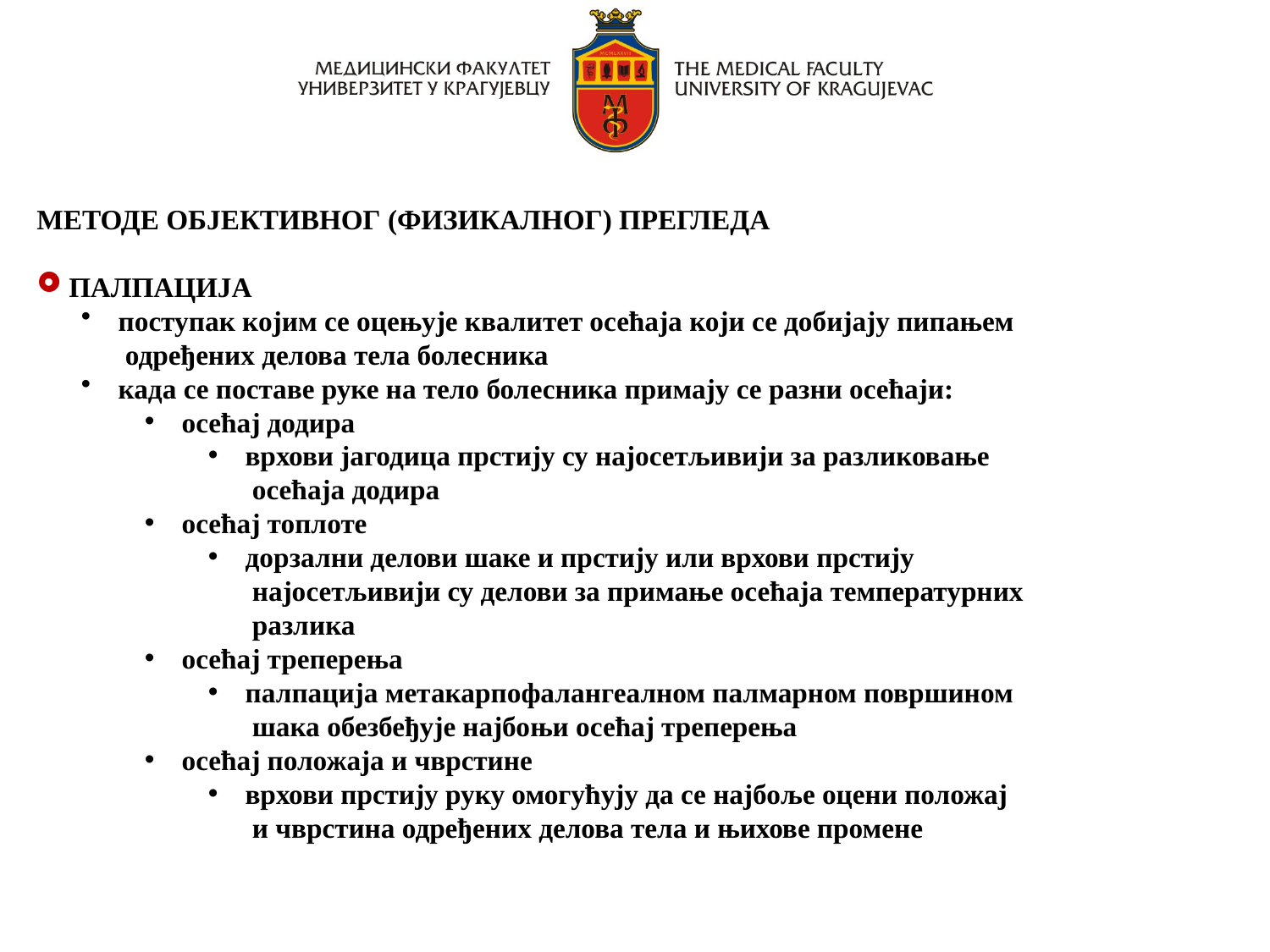

МЕТОДЕ ОБЈЕКТИВНОГ (ФИЗИКАЛНОГ) ПРЕГЛЕДА

 ПАЛПАЦИЈА
 поступак којим се оцењује квалитет осећаја који се добијају пипањем
  одређених делова тела болесника
 када се поставе руке на тело болесника примају се разни осећаји:
 осећај додира
 врхови јагодица прстију су најосетљивији за разликовање
  осећаја додира
 осећај топлоте
 дорзални делови шаке и прстију или врхови прстију
  најосетљивији су делови за примање осећаја температурних
  разлика
 осећај треперења
 палпација метакарпофалангеалном палмарном површином
  шака обезбеђује најбоњи осећај треперења
 осећај положаја и чврстине
 врхови прстију руку омогућују да се најбоље оцени положај
  и чврстина одређених делова тела и њихове промене